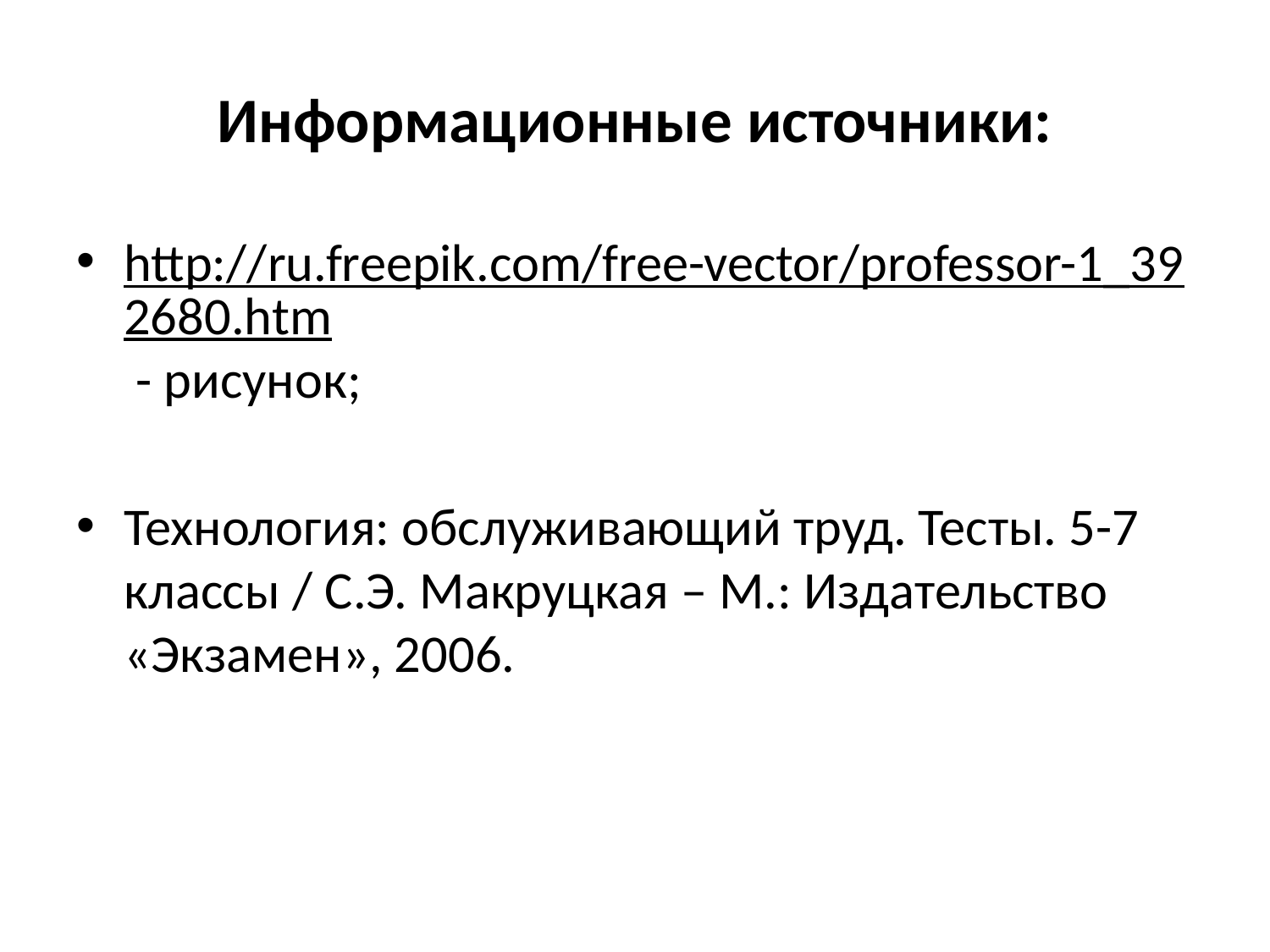

# Информационные источники:
http://ru.freepik.com/free-vector/professor-1_392680.htm - рисунок;

Технология: обслуживающий труд. Тесты. 5-7  классы / С.Э. Макруцкая – М.: Издательство «Экзамен», 2006.